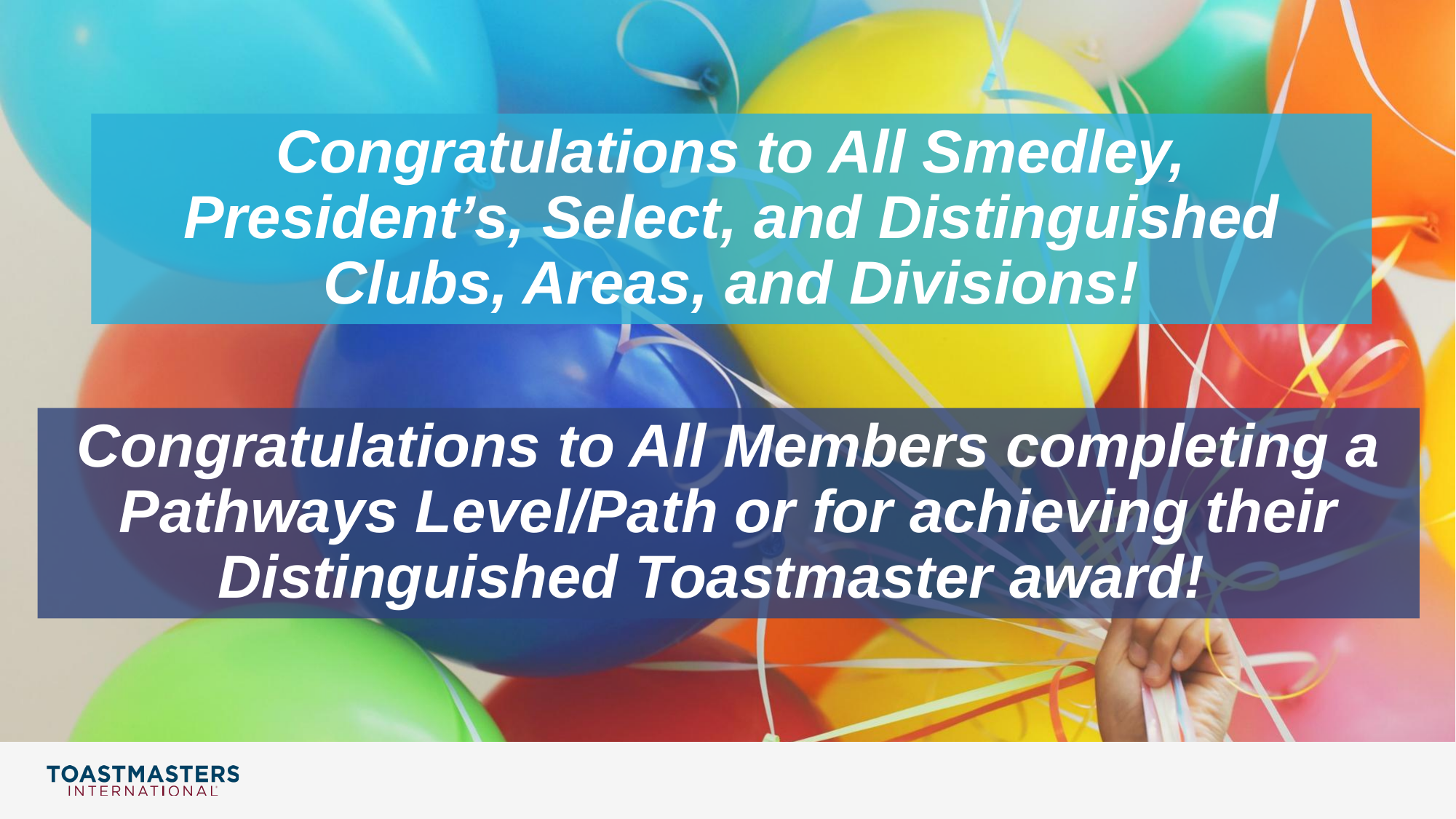

# Congratulations to All Smedley, President’s, Select, and Distinguished Clubs, Areas, and Divisions!
Congratulations to All Members completing a Pathways Level/Path or for achieving their Distinguished Toastmaster award!